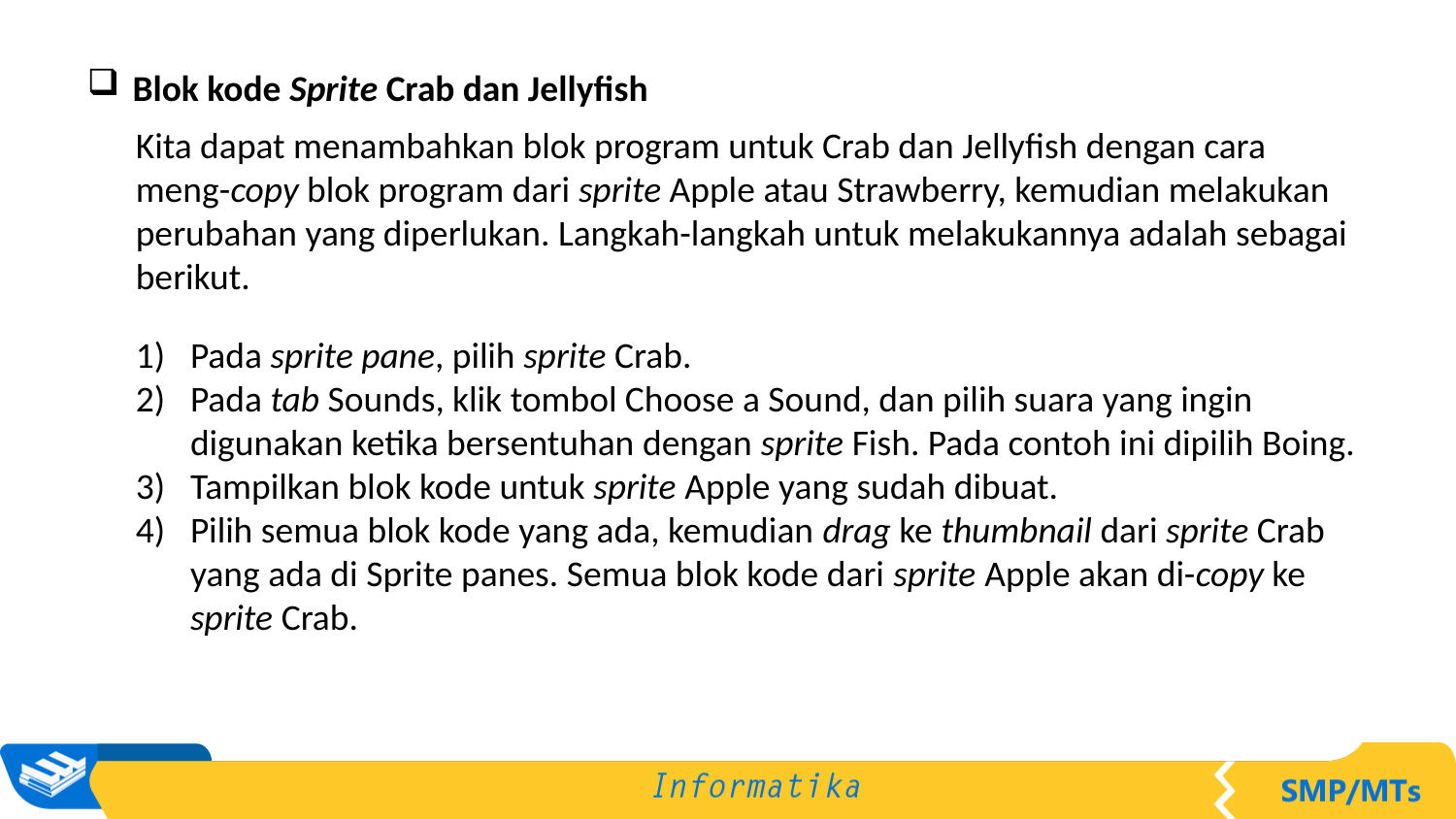

Blok kode Sprite Crab dan Jellyfish
Kita dapat menambahkan blok program untuk Crab dan Jellyfish dengan cara meng-copy blok program dari sprite Apple atau Strawberry, kemudian melakukan perubahan yang diperlukan. Langkah-langkah untuk melakukannya adalah sebagai berikut.

Pada sprite pane, pilih sprite Crab.
Pada tab Sounds, klik tombol Choose a Sound, dan pilih suara yang ingin digunakan ketika bersentuhan dengan sprite Fish. Pada contoh ini dipilih Boing.
Tampilkan blok kode untuk sprite Apple yang sudah dibuat.
Pilih semua blok kode yang ada, kemudian drag ke thumbnail dari sprite Crab yang ada di Sprite panes. Semua blok kode dari sprite Apple akan di-copy ke sprite Crab.